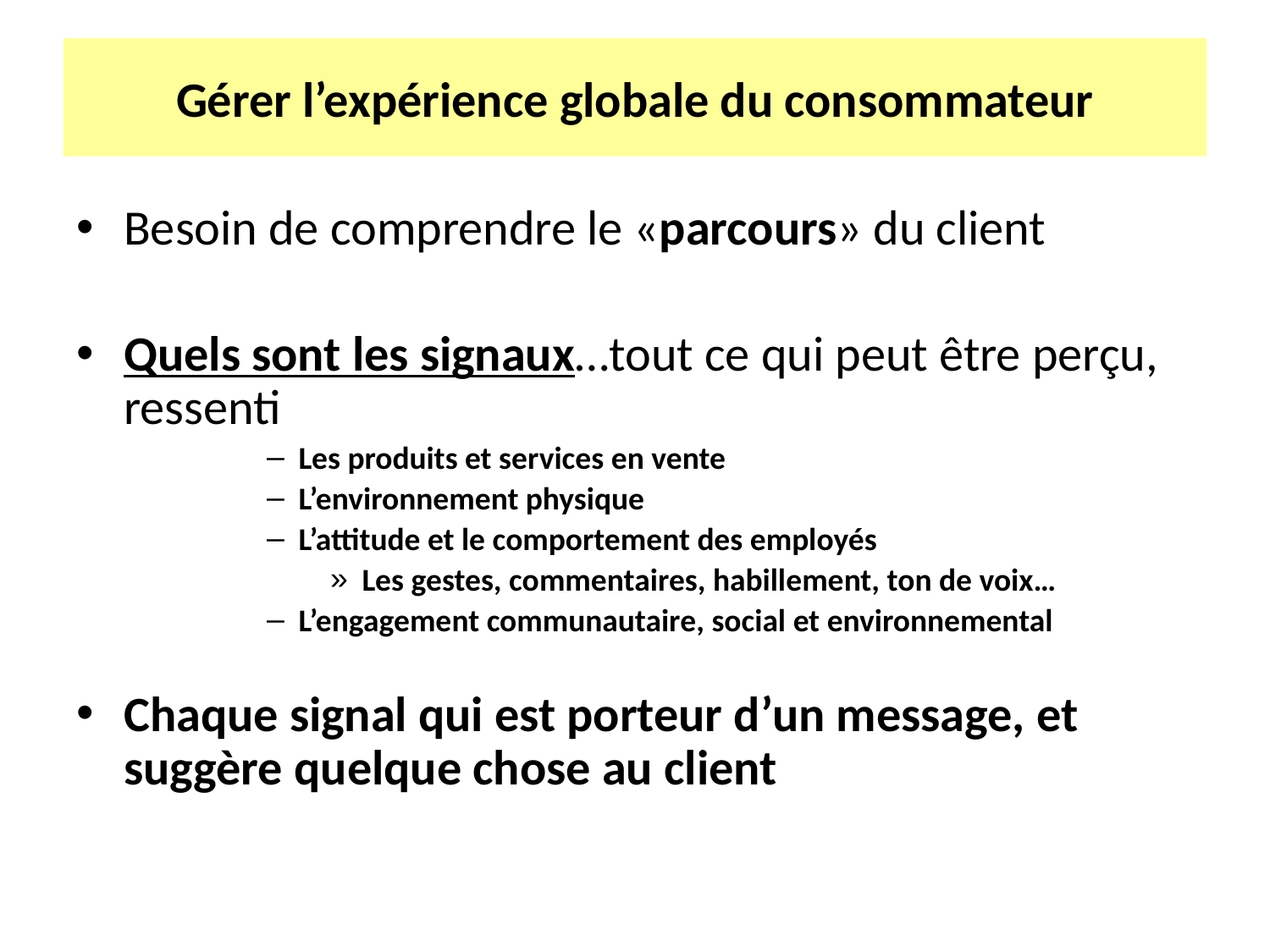

# Gérer l’expérience globale du consommateur
Besoin de comprendre le «parcours» du client

Quels sont les signaux…tout ce qui peut être perçu, ressenti
Les produits et services en vente
L’environnement physique
L’attitude et le comportement des employés
Les gestes, commentaires, habillement, ton de voix…
L’engagement communautaire, social et environnemental

Chaque signal qui est porteur d’un message, et suggère quelque chose au client